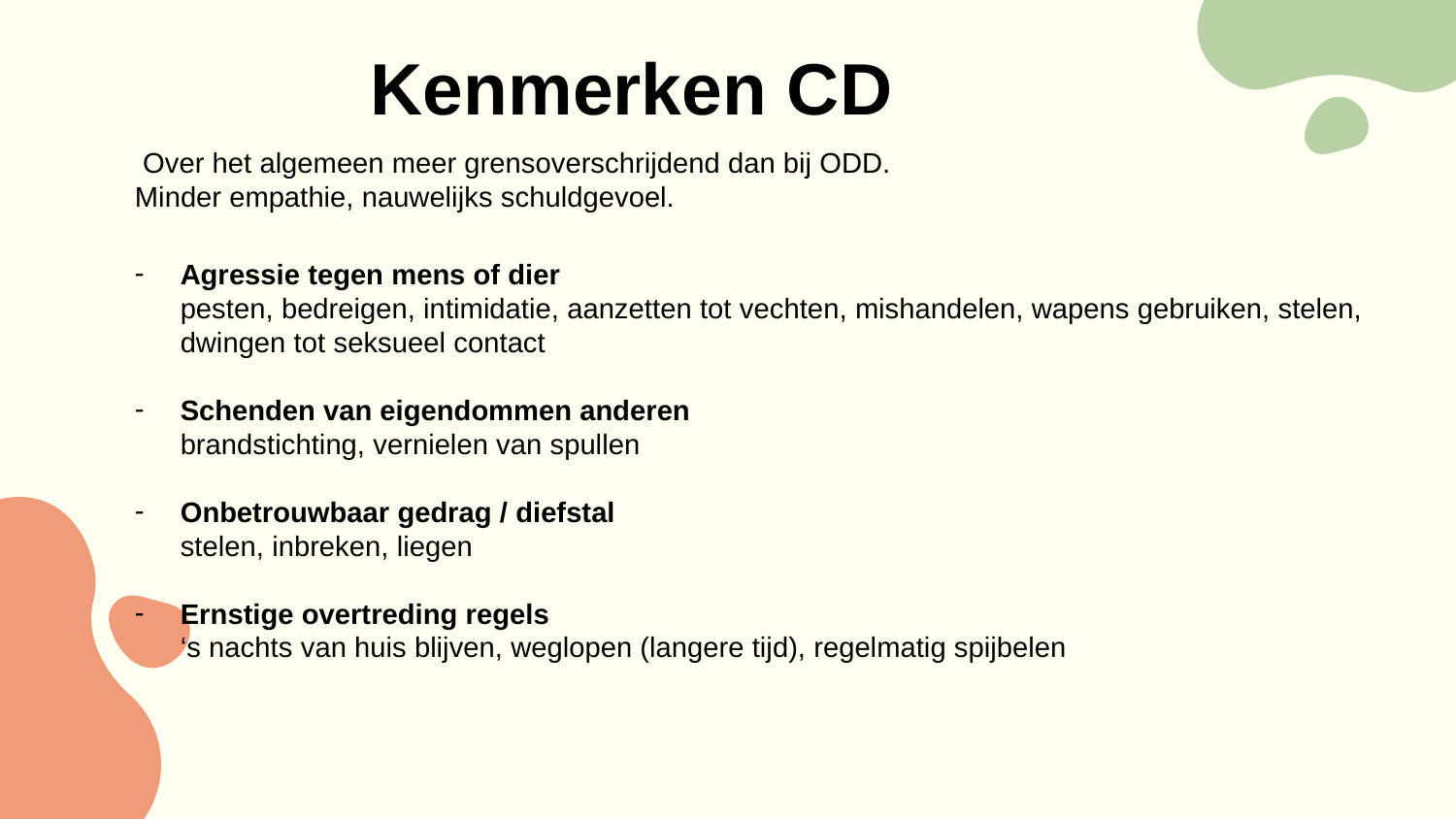

# Kenmerken CD
 Over het algemeen meer grensoverschrijdend dan bij ODD.
Minder empathie, nauwelijks schuldgevoel.

Agressie tegen mens of dier
pesten, bedreigen, intimidatie, aanzetten tot vechten, mishandelen, wapens gebruiken, stelen, dwingen tot seksueel contact
Schenden van eigendommen anderen
brandstichting, vernielen van spullen
Onbetrouwbaar gedrag / diefstal
stelen, inbreken, liegen
Ernstige overtreding regels
‘s nachts van huis blijven, weglopen (langere tijd), regelmatig spijbelen